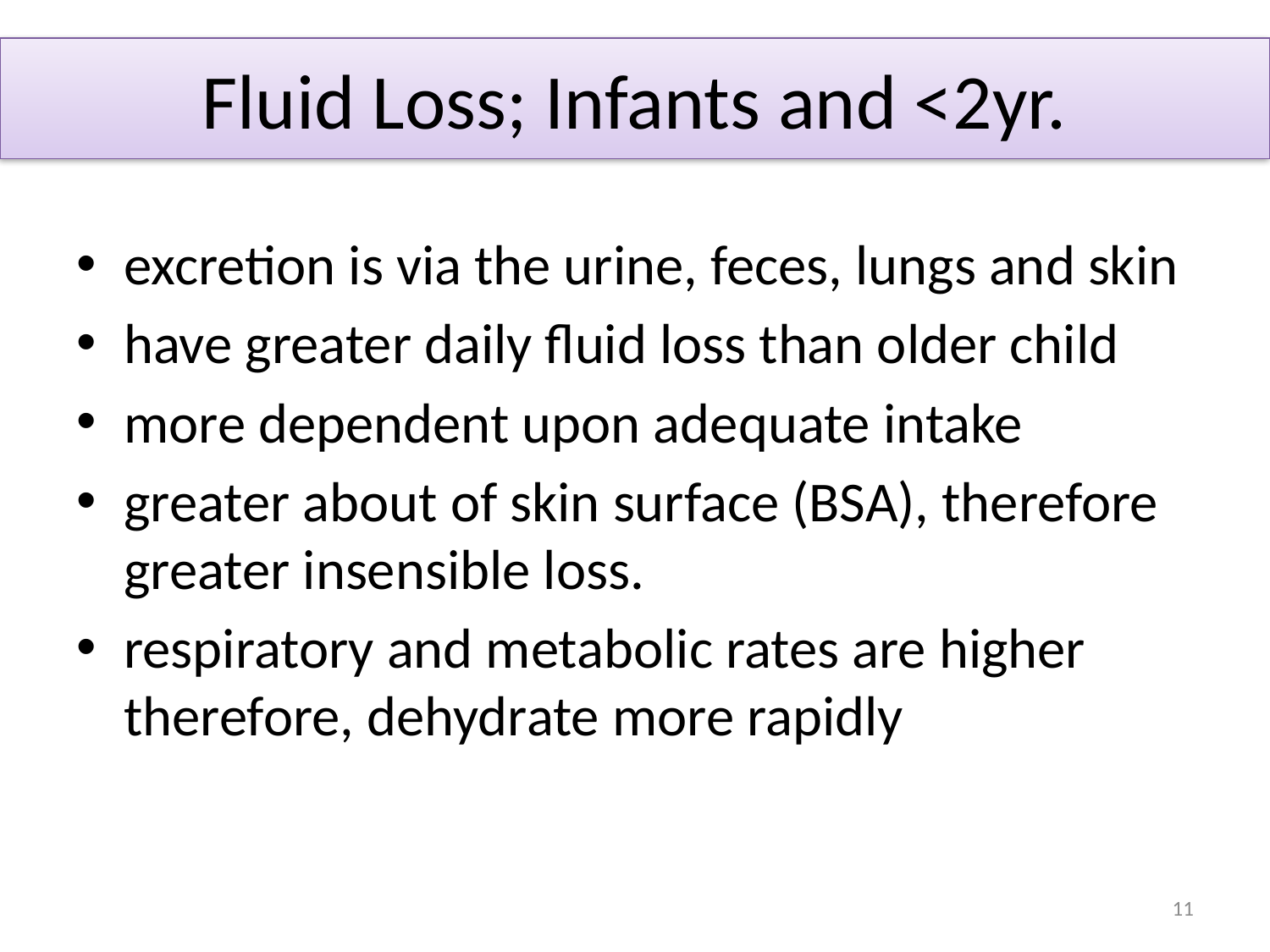

# Fluid Loss; Infants and <2yr.
excretion is via the urine, feces, lungs and skin
have greater daily fluid loss than older child
more dependent upon adequate intake
greater about of skin surface (BSA), therefore greater insensible loss.
respiratory and metabolic rates are higher therefore, dehydrate more rapidly

11